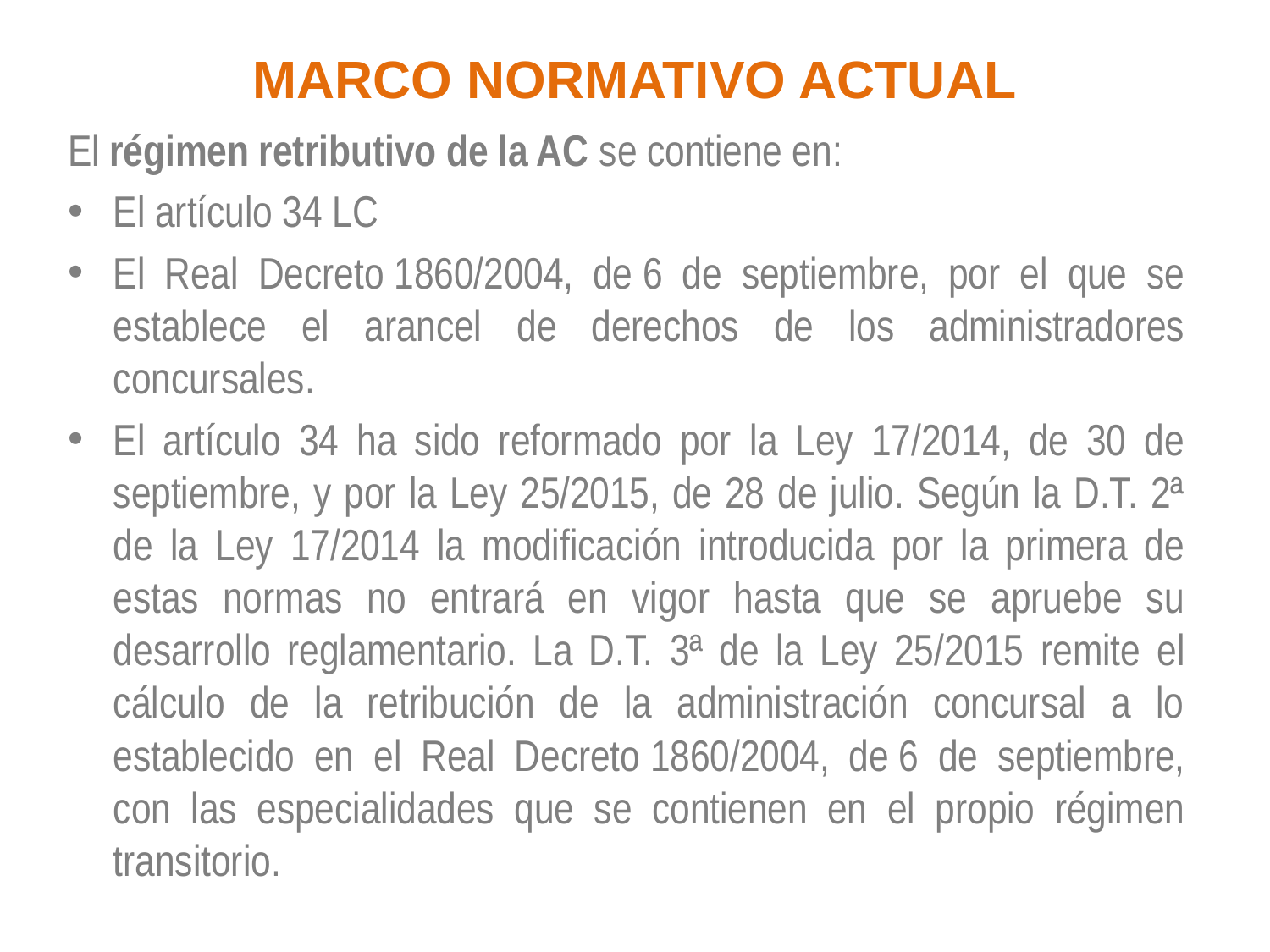

# MARCO NORMATIVO ACTUAL
El régimen retributivo de la AC se contiene en:
El artículo 34 LC
El Real Decreto 1860/2004, de 6 de septiembre, por el que se establece el arancel de derechos de los administradores concursales.
El artículo 34 ha sido reformado por la Ley 17/2014, de 30 de septiembre, y por la Ley 25/2015, de 28 de julio. Según la D.T. 2ª de la Ley 17/2014 la modificación introducida por la primera de estas normas no entrará en vigor hasta que se apruebe su desarrollo reglamentario. La D.T. 3ª de la Ley 25/2015 remite el cálculo de la retribución de la administración concursal a lo establecido en el Real Decreto 1860/2004, de 6 de septiembre, con las especialidades que se contienen en el propio régimen transitorio.